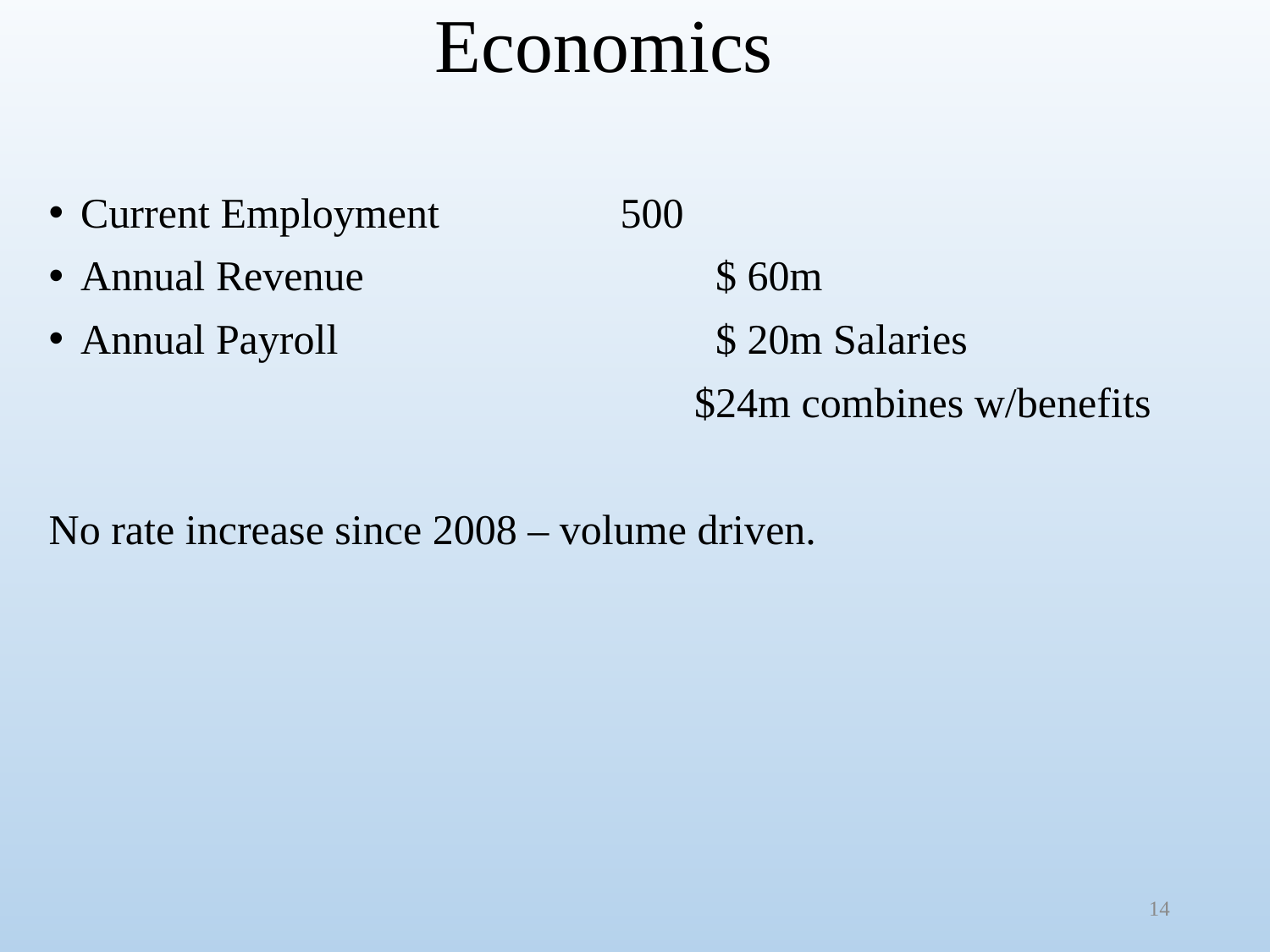

# Economics

Current Employment		   500
Annual Revenue			$ 60m
Annual Payroll			$ 20m Salaries
					 $24m combines w/benefits

No rate increase since 2008 – volume driven.

14